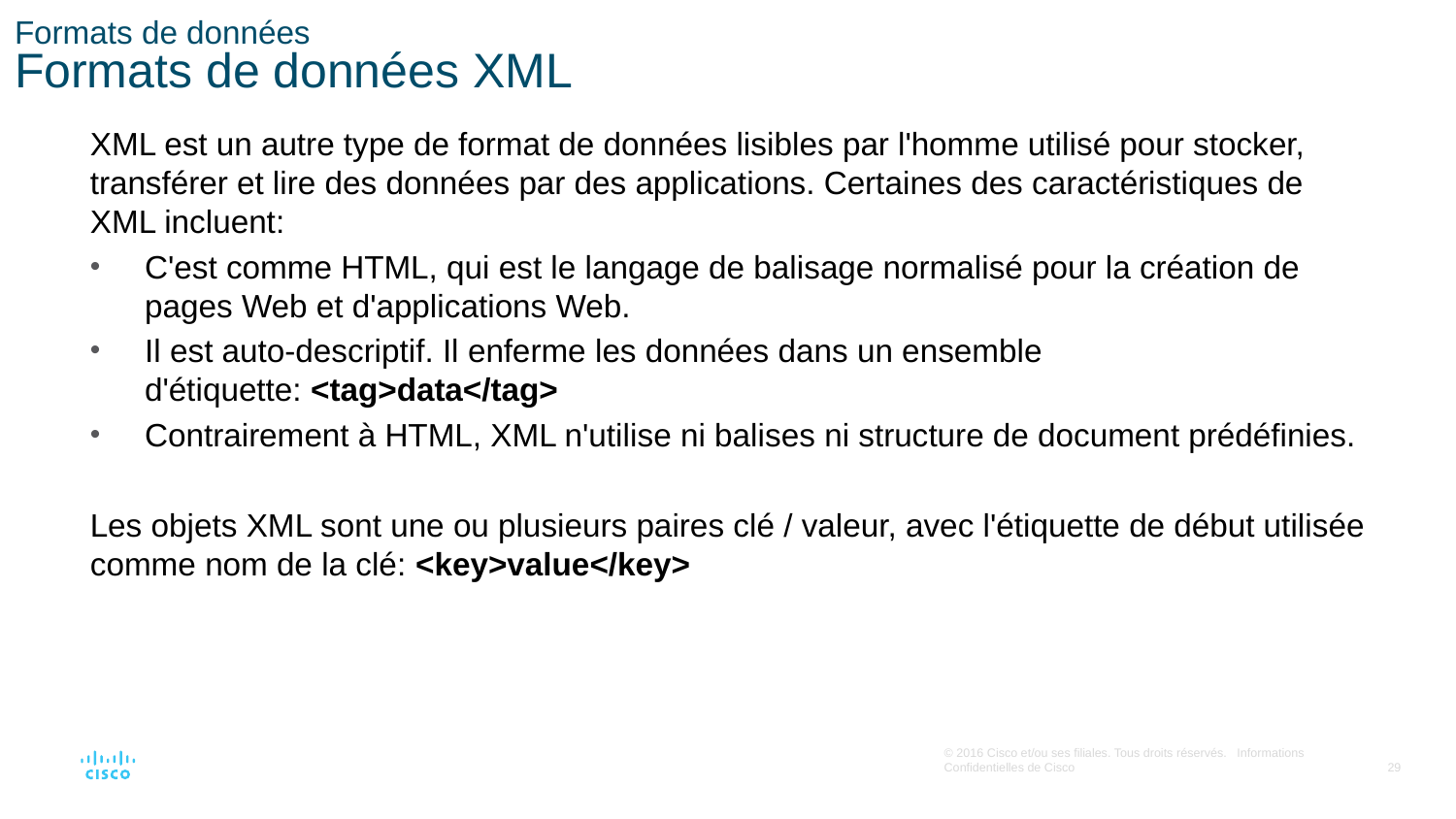

# Formats de données Formats de données XML
XML est un autre type de format de données lisibles par l'homme utilisé pour stocker, transférer et lire des données par des applications. Certaines des caractéristiques de XML incluent:
C'est comme HTML, qui est le langage de balisage normalisé pour la création de pages Web et d'applications Web.
Il est auto-descriptif. Il enferme les données dans un ensemble d'étiquette: <tag>data</tag>
Contrairement à HTML, XML n'utilise ni balises ni structure de document prédéfinies.

Les objets XML sont une ou plusieurs paires clé / valeur, avec l'étiquette de début utilisée comme nom de la clé: <key>value</key>